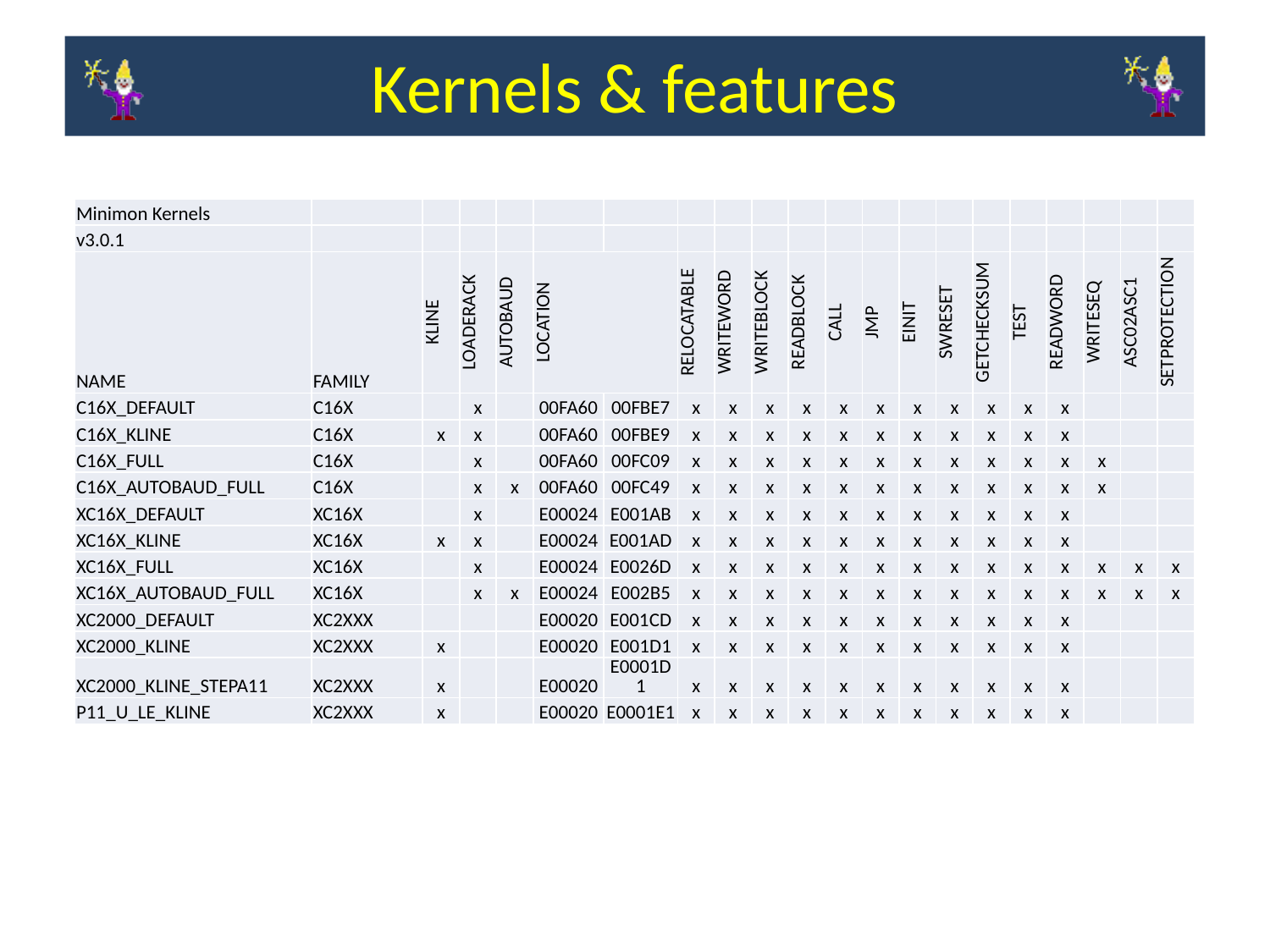

Kernels & features
| Minimon Kernels |  |  |  |  |  |  |  |  |  |  |  |  |  |  |  |  |  |  |  |  |
| --- | --- | --- | --- | --- | --- | --- | --- | --- | --- | --- | --- | --- | --- | --- | --- | --- | --- | --- | --- | --- |
| v3.0.1 |  |  |  |  |  |  |  |  |  |  |  |  |  |  |  |  |  |  |  |  |
| NAME | FAMILY | KLINE | LOADERACK | AUTOBAUD | LOCATION |  | RELOCATABLE | WRITEWORD | WRITEBLOCK | READBLOCK | CALL | JMP | EINIT | SWRESET | GETCHECKSUM | TEST | READWORD | WRITESEQ | ASC02ASC1 | SETPROTECTION |
| C16X\_DEFAULT | C16X |  | x |  | 00FA60 | 00FBE7 | x | x | x | x | x | x | x | x | x | x | x |  |  |  |
| C16X\_KLINE | C16X | x | x |  | 00FA60 | 00FBE9 | x | x | x | x | x | x | x | x | x | x | x |  |  |  |
| C16X\_FULL | C16X |  | x |  | 00FA60 | 00FC09 | x | x | x | x | x | x | x | x | x | x | x | x |  |  |
| C16X\_AUTOBAUD\_FULL | C16X |  | x | x | 00FA60 | 00FC49 | x | x | x | x | x | x | x | x | x | x | x | x |  |  |
| XC16X\_DEFAULT | XC16X |  | x |  | E00024 | E001AB | x | x | x | x | x | x | x | x | x | x | x |  |  |  |
| XC16X\_KLINE | XC16X | x | x |  | E00024 | E001AD | x | x | x | x | x | x | x | x | x | x | x |  |  |  |
| XC16X\_FULL | XC16X |  | x |  | E00024 | E0026D | x | x | x | x | x | x | x | x | x | x | x | x | x | x |
| XC16X\_AUTOBAUD\_FULL | XC16X |  | x | x | E00024 | E002B5 | x | x | x | x | x | x | x | x | x | x | x | x | x | x |
| XC2000\_DEFAULT | XC2XXX |  |  |  | E00020 | E001CD | x | x | x | x | x | x | x | x | x | x | x |  |  |  |
| XC2000\_KLINE | XC2XXX | x |  |  | E00020 | E001D1 | x | x | x | x | x | x | x | x | x | x | x |  |  |  |
| XC2000\_KLINE\_STEPA11 | XC2XXX | x |  |  | E00020 | E0001D1 | x | x | x | x | x | x | x | x | x | x | x |  |  |  |
| P11\_U\_LE\_KLINE | XC2XXX | x |  |  | E00020 | E0001E1 | x | x | x | x | x | x | x | x | x | x | x |  |  |  |